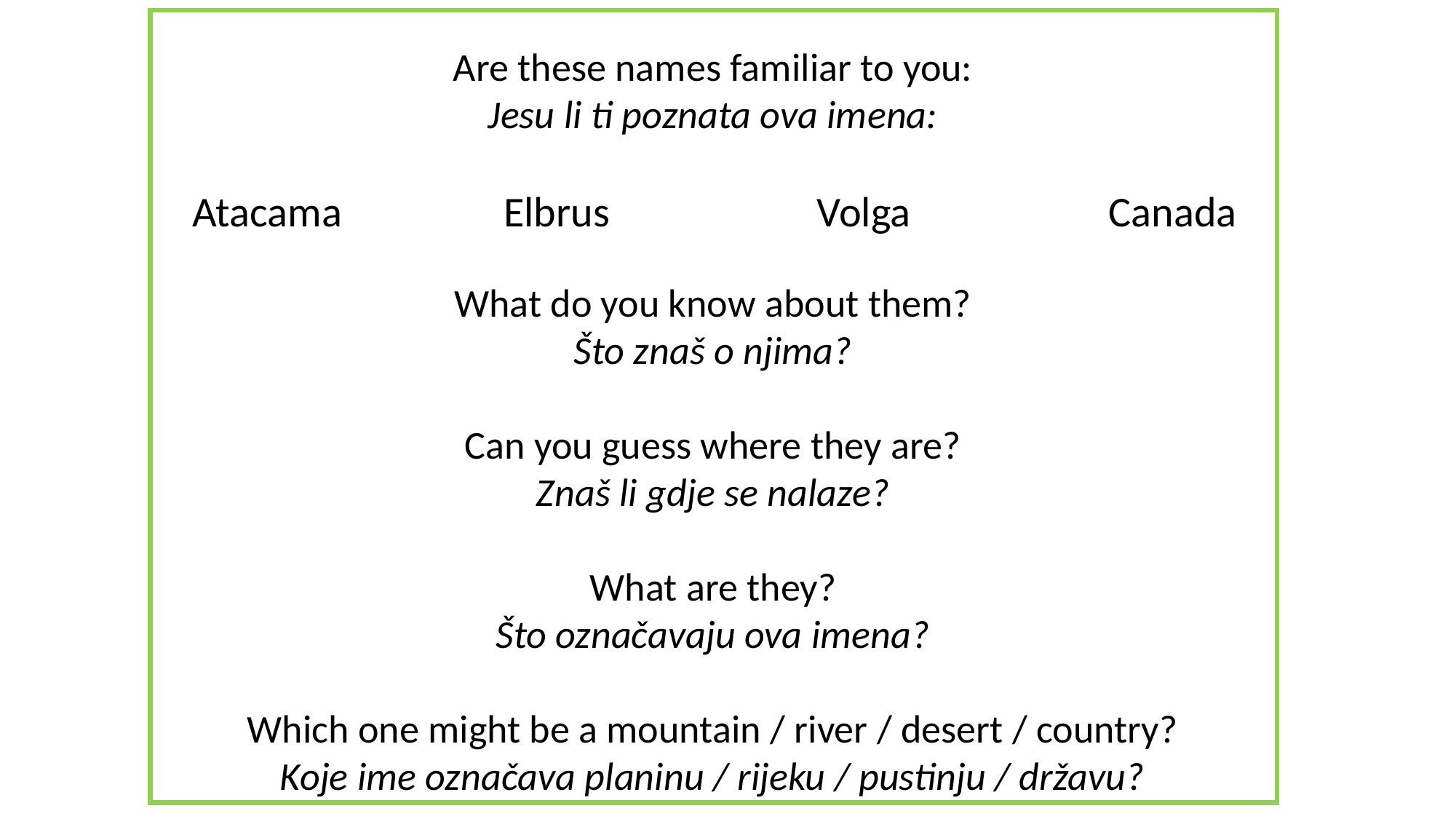

Are these names familiar to you:
Jesu li ti poznata ova imena:

What do you know about them?
Što znaš o njima?

Can you guess where they are?
Znaš li gdje se nalaze?

What are they?
Što označavaju ova imena?

Which one might be a mountain / river / desert / country?
Koje ime označava planinu / rijeku / pustinju / državu?
Atacama
Elbrus
Volga
Canada